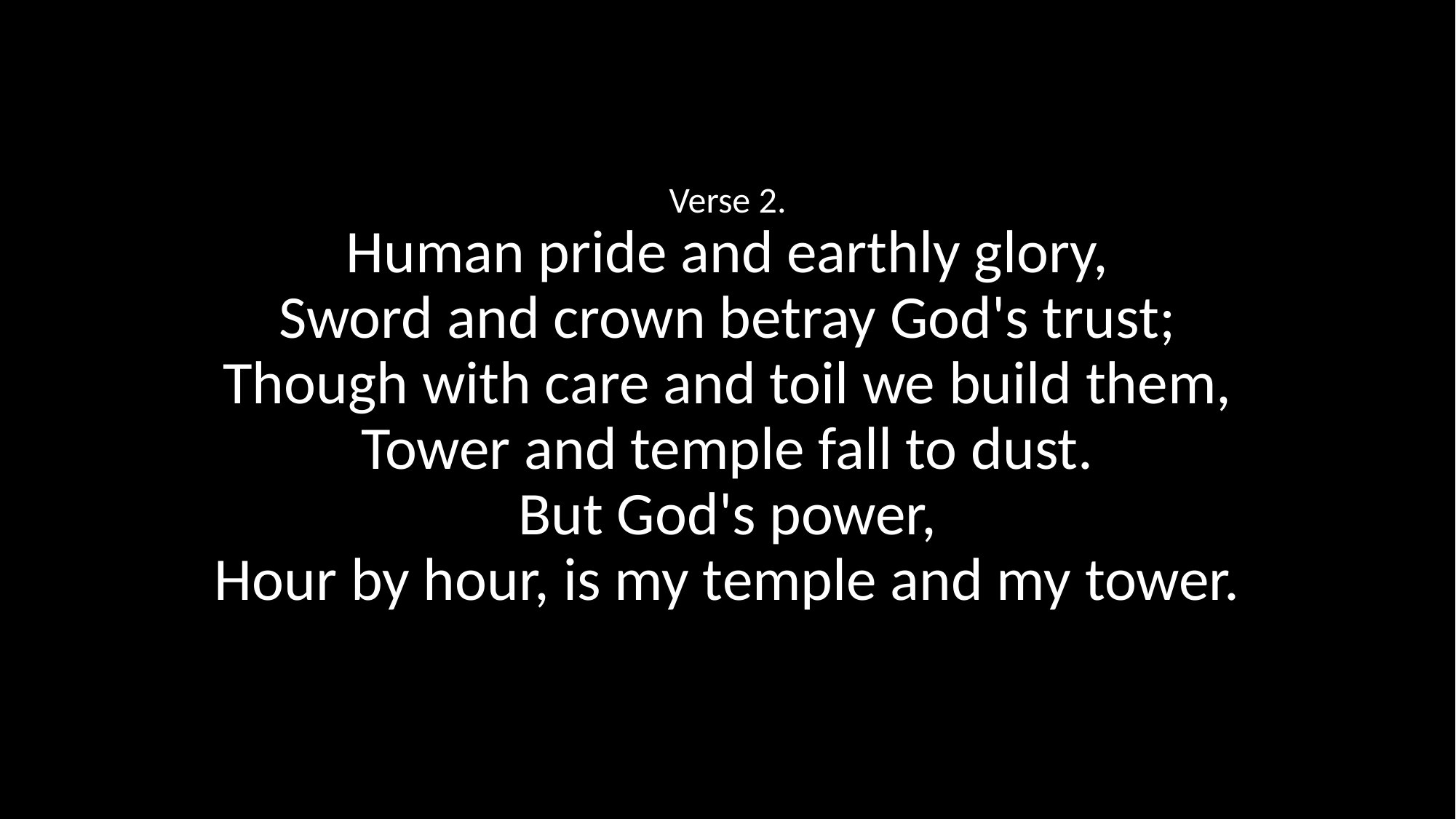

Verse 2.
Human pride and earthly glory,
Sword and crown betray God's trust;
Though with care and toil we build them,
Tower and temple fall to dust.
But God's power,
Hour by hour, is my temple and my tower.